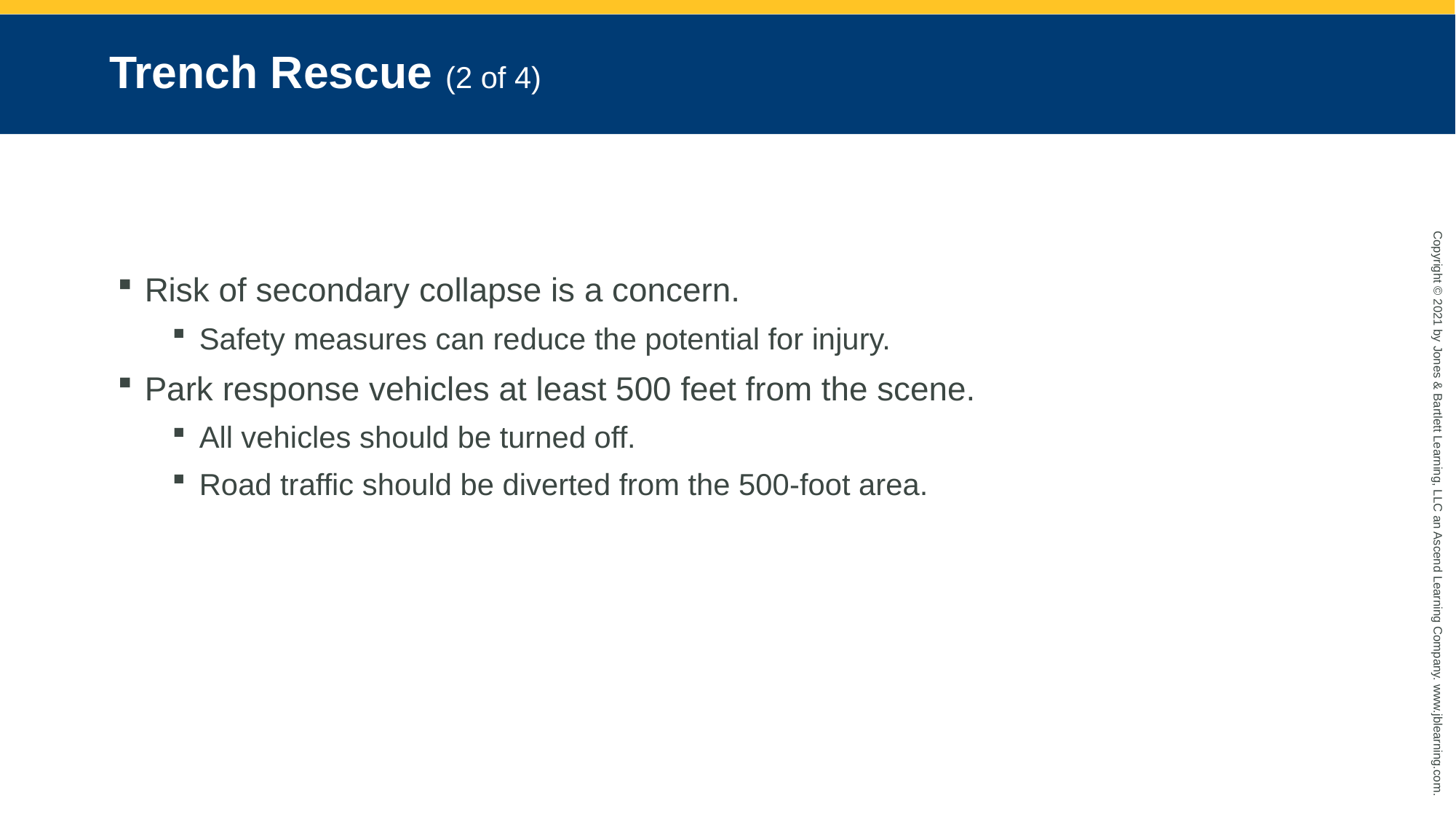

# Trench Rescue (2 of 4)
Risk of secondary collapse is a concern.
Safety measures can reduce the potential for injury.
Park response vehicles at least 500 feet from the scene.
All vehicles should be turned off.
Road traffic should be diverted from the 500-foot area.